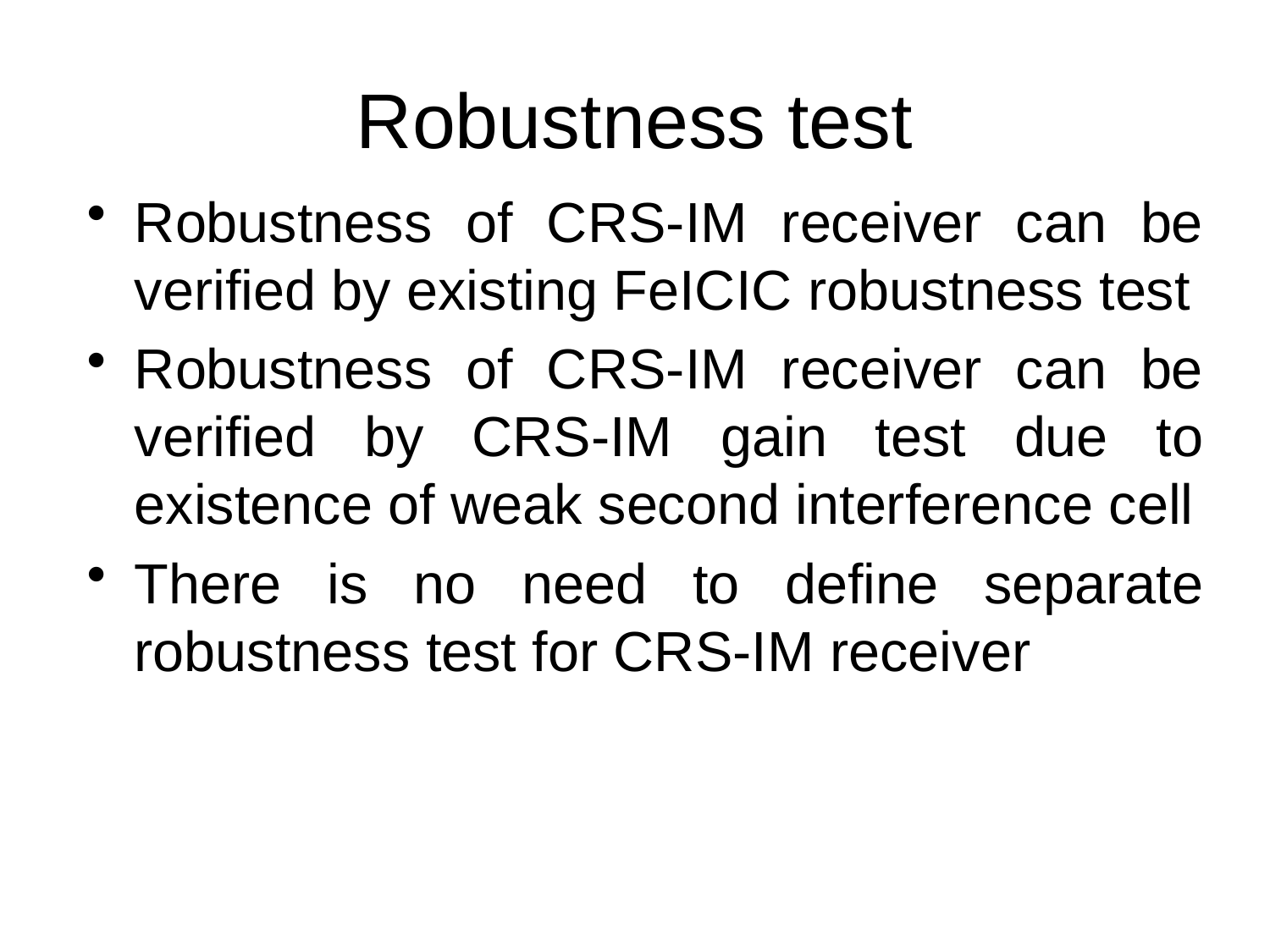

# Robustness test
Robustness of CRS-IM receiver can be verified by existing FeICIC robustness test
Robustness of CRS-IM receiver can be verified by CRS-IM gain test due to existence of weak second interference cell
There is no need to define separate robustness test for CRS-IM receiver